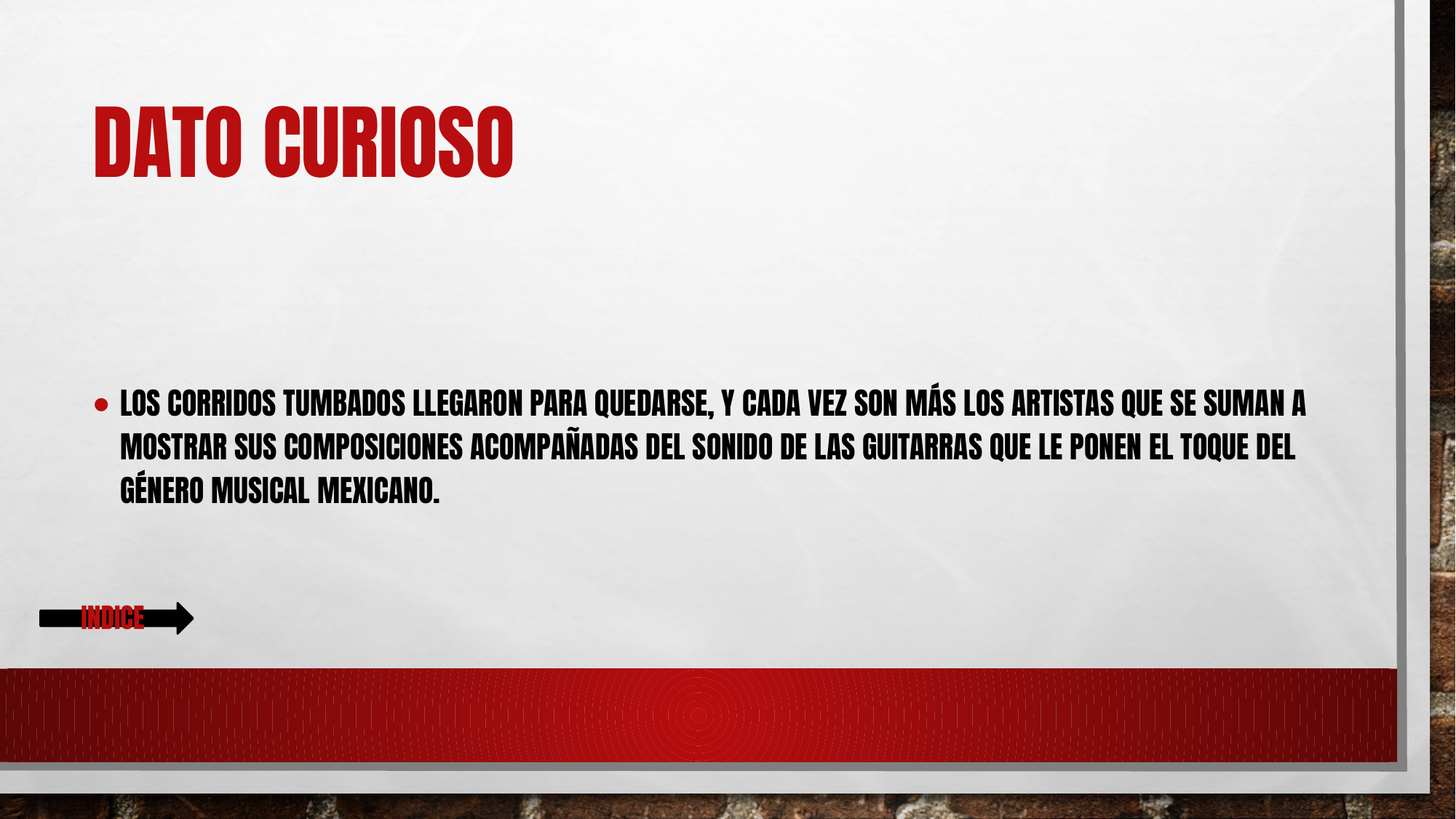

# Dato curioso
Los corridos tumbados llegaron para quedarse, y cada vez son más los artistas que se suman a mostrar sus composiciones acompañadas del sonido de las guitarras que le ponen el toque del género musical mexicano.
INDICE